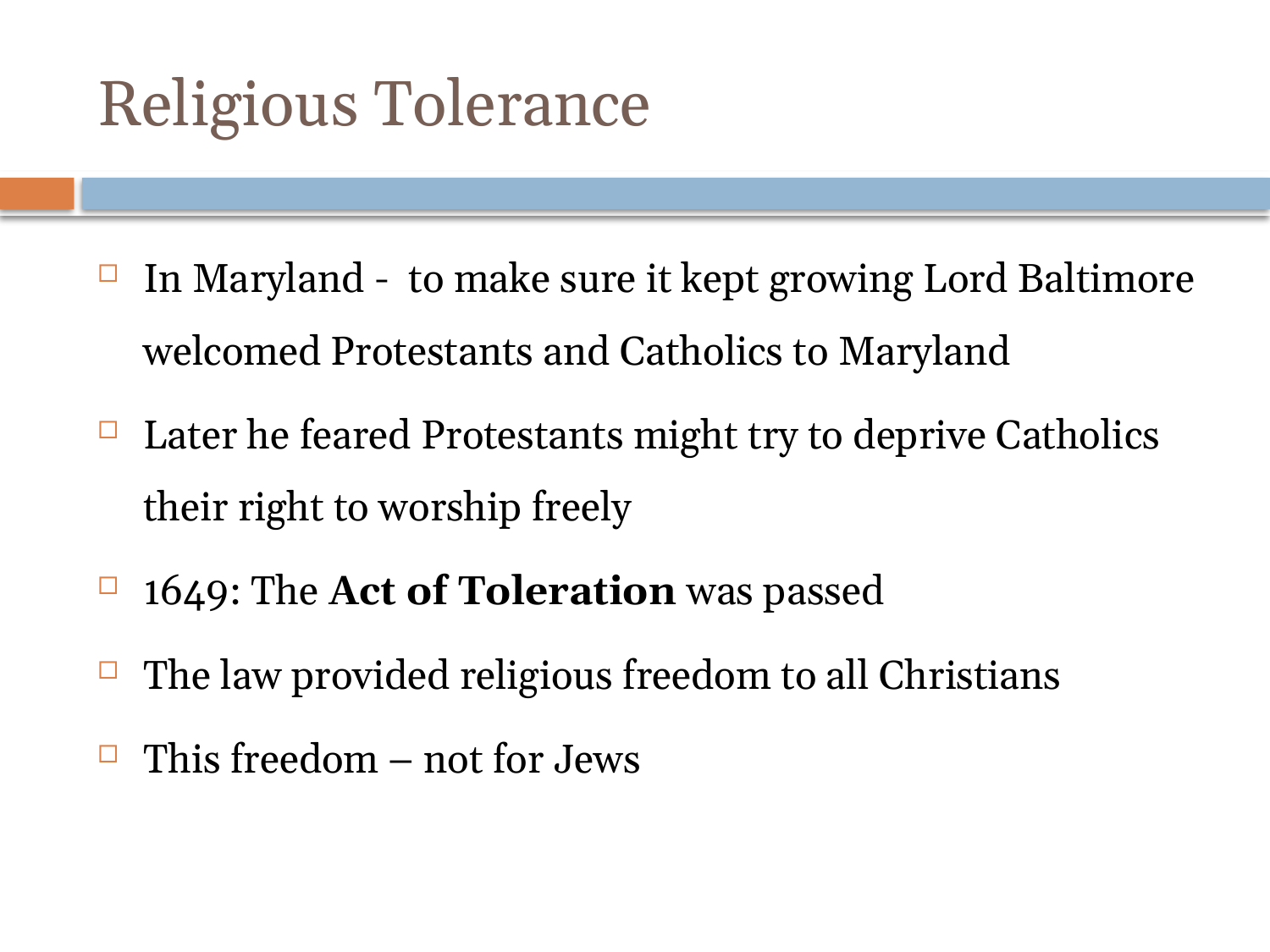

# Religious Tolerance
In Maryland -  to make sure it kept growing Lord Baltimore welcomed Protestants and Catholics to Maryland
Later he feared Protestants might try to deprive Catholics their right to worship freely
1649: The Act of Toleration was passed
The law provided religious freedom to all Christians
This freedom – not for Jews